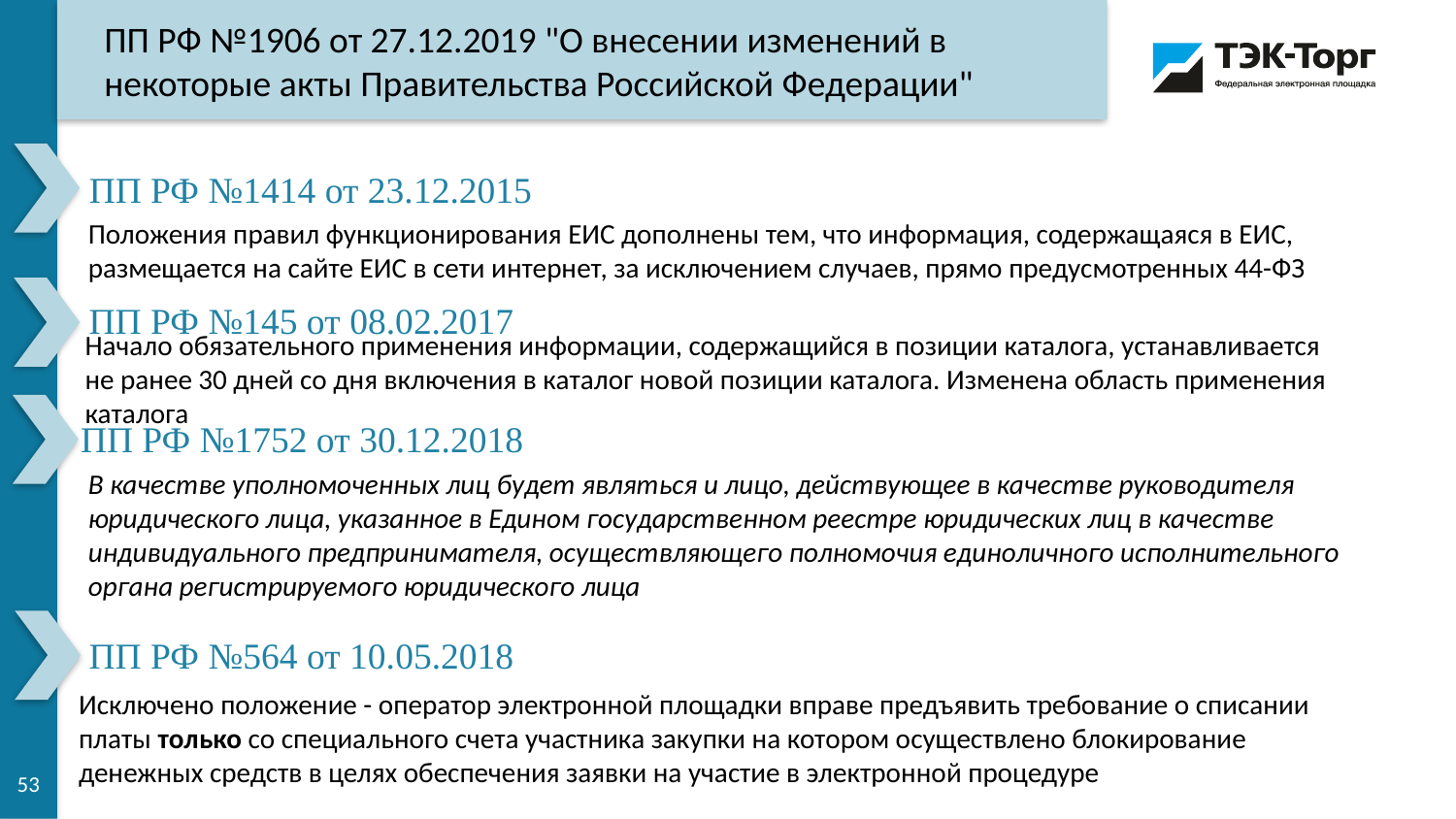

ПП РФ №1906 от 27.12.2019 "О внесении изменений в некоторые акты Правительства Российской Федерации"

ПП РФ №1414 от 23.12.2015
Положения правил функционирования ЕИС дополнены тем, что информация, содержащаяся в ЕИС, размещается на сайте ЕИС в сети интернет, за исключением случаев, прямо предусмотренных 44-ФЗ

ПП РФ №145 от 08.02.2017
Начало обязательного применения информации, содержащийся в позиции каталога, устанавливается не ранее 30 дней со дня включения в каталог новой позиции каталога. Изменена область применения каталога

ПП РФ №1752 от 30.12.2018
В качестве уполномоченных лиц будет являться и лицо, действующее в качестве руководителя юридического лица, указанное в Едином государственном реестре юридических лиц в качестве индивидуального предпринимателя, осуществляющего полномочия единоличного исполнительного органа регистрируемого юридического лица

ПП РФ №564 от 10.05.2018
Исключено положение - оператор электронной площадки вправе предъявить требование о списании платы только со специального счета участника закупки на котором осуществлено блокирование денежных средств в целях обеспечения заявки на участие в электронной процедуре
53